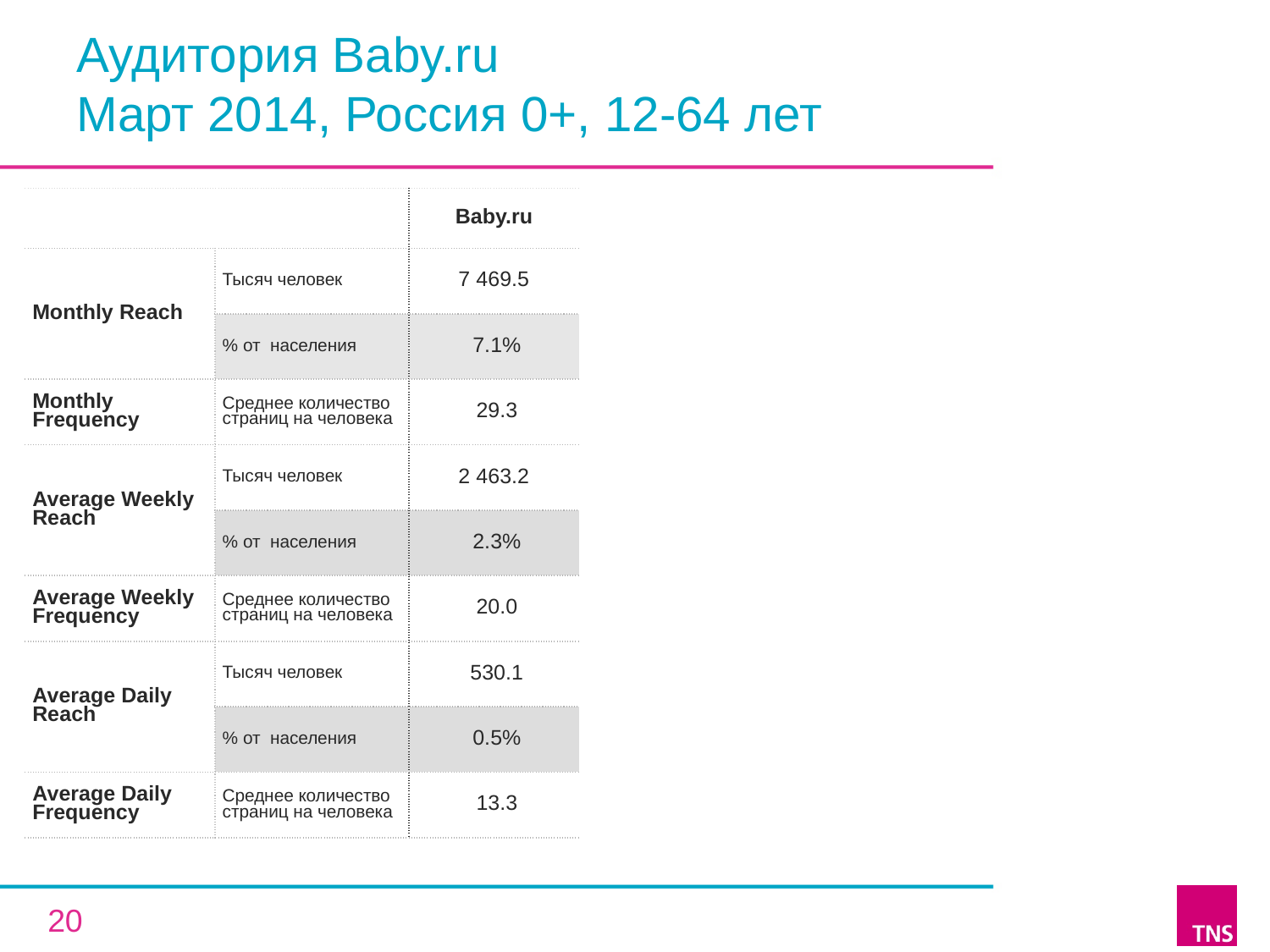

# Аудитория Baby.ru Март 2014, Россия 0+, 12-64 лет
|  |  | Baby.ru |
| --- | --- | --- |
| Monthly Reach | Тысяч человек | 7 469.5 |
|  | % от населения | 7.1% |
| Monthly Frequency | Среднее количество страниц на человека | 29.3 |
| Average Weekly Reach | Тысяч человек | 2 463.2 |
|  | % от населения | 2.3% |
| Average Weekly Frequency | Среднее количество страниц на человека | 20.0 |
| Average Daily Reach | Тысяч человек | 530.1 |
|  | % от населения | 0.5% |
| Average Daily Frequency | Среднее количество страниц на человека | 13.3 |

20